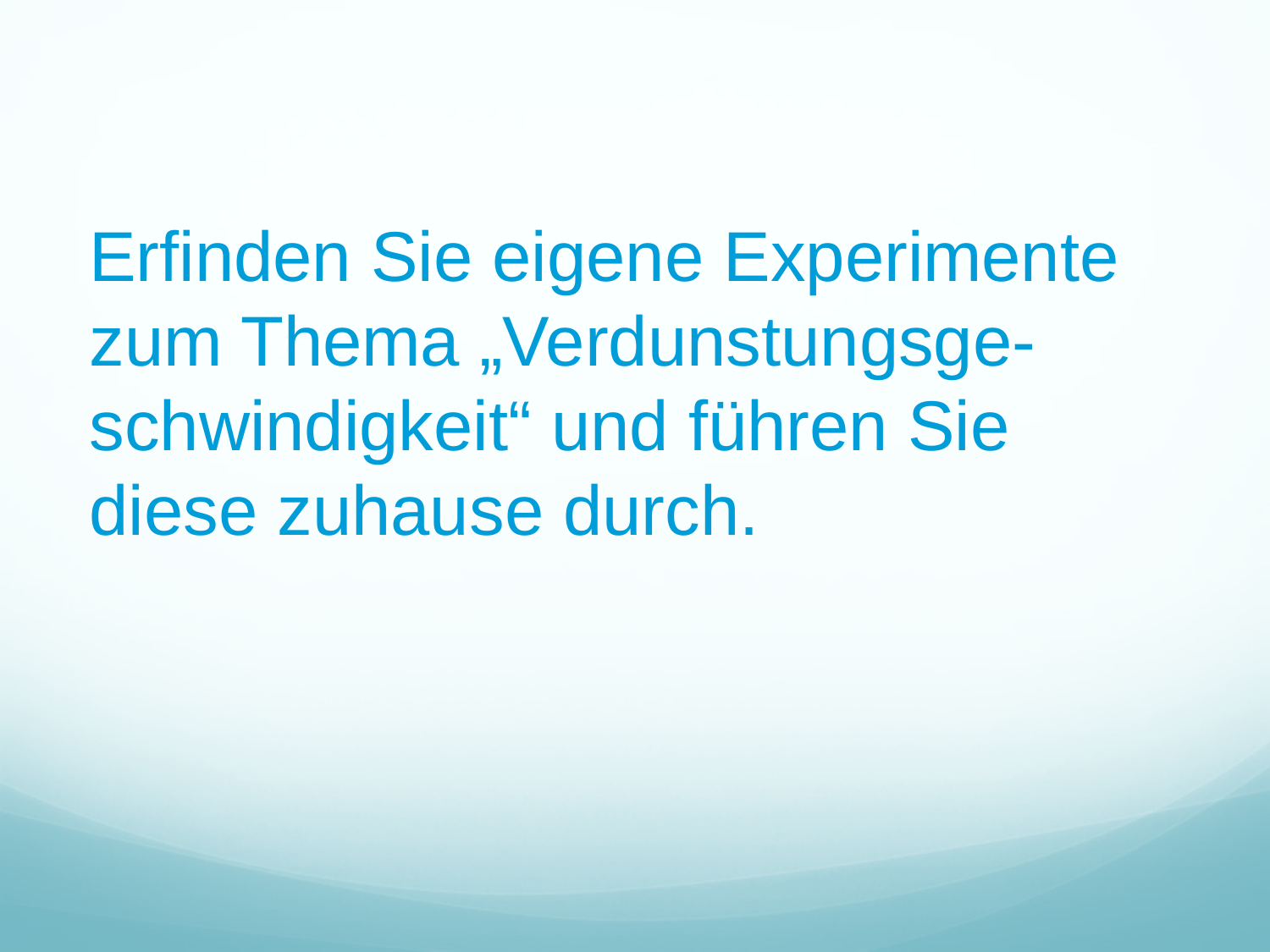

Erfinden Sie eigene Experimente zum Thema „Verdunstungsge-schwindigkeit“ und führen Sie diese zuhause durch.